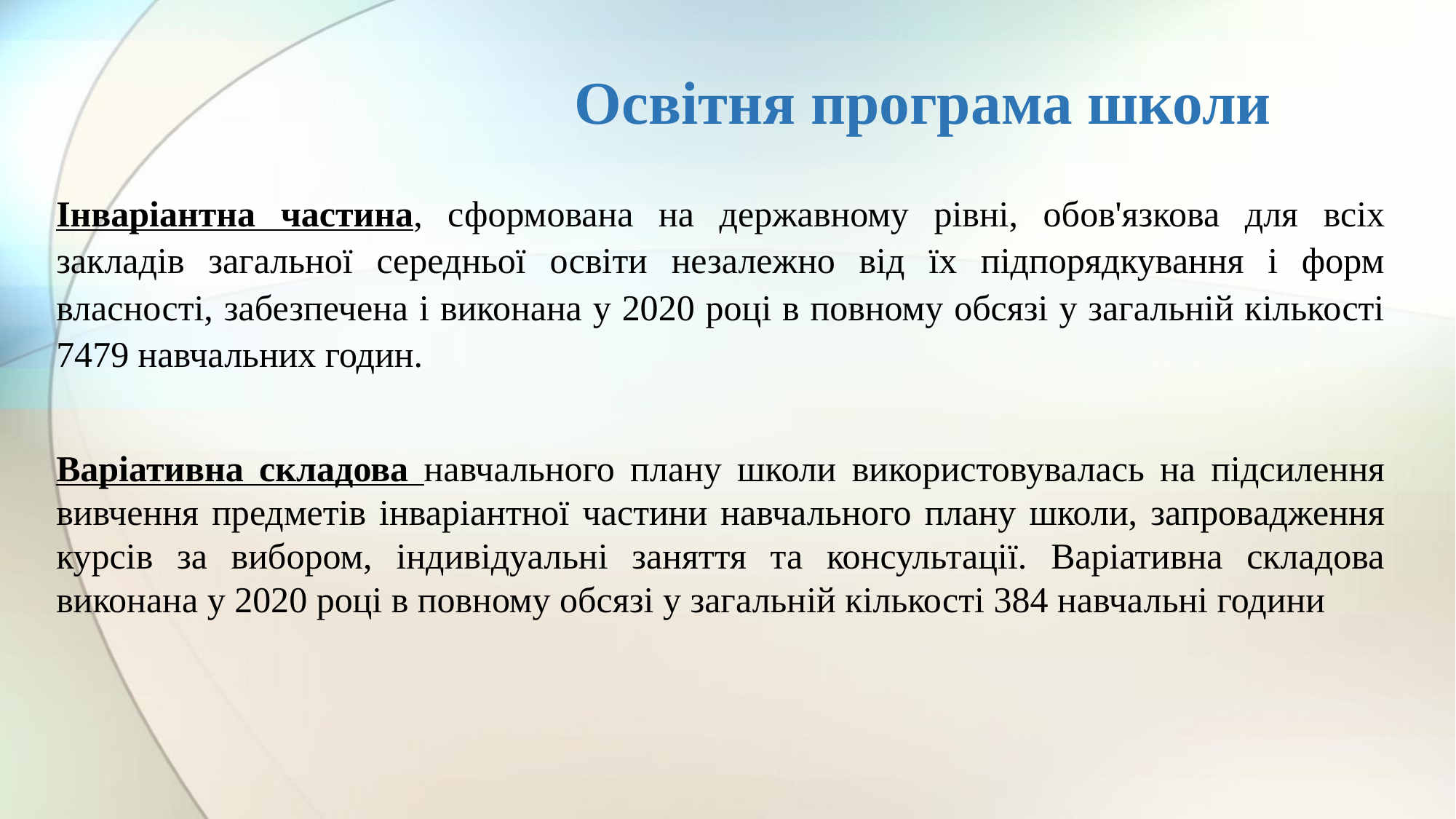

# Освітня програма школи
Інваріантна частина, сформована на державному рівні, обов'язкова для всіх закладів загальної середньої освіти незалежно від їх підпорядкування і форм власності, забезпечена і виконана у 2020 році в повному обсязі у загальній кількості 7479 навчальних годин.

Варіативна складова навчального плану школи використовувалась на підсилення вивчення предметів інваріантної частини навчального плану школи, запровадження курсів за вибором, індивідуальні заняття та консультації. Варіативна складова виконана у 2020 році в повному обсязі у загальній кількості 384 навчальні години